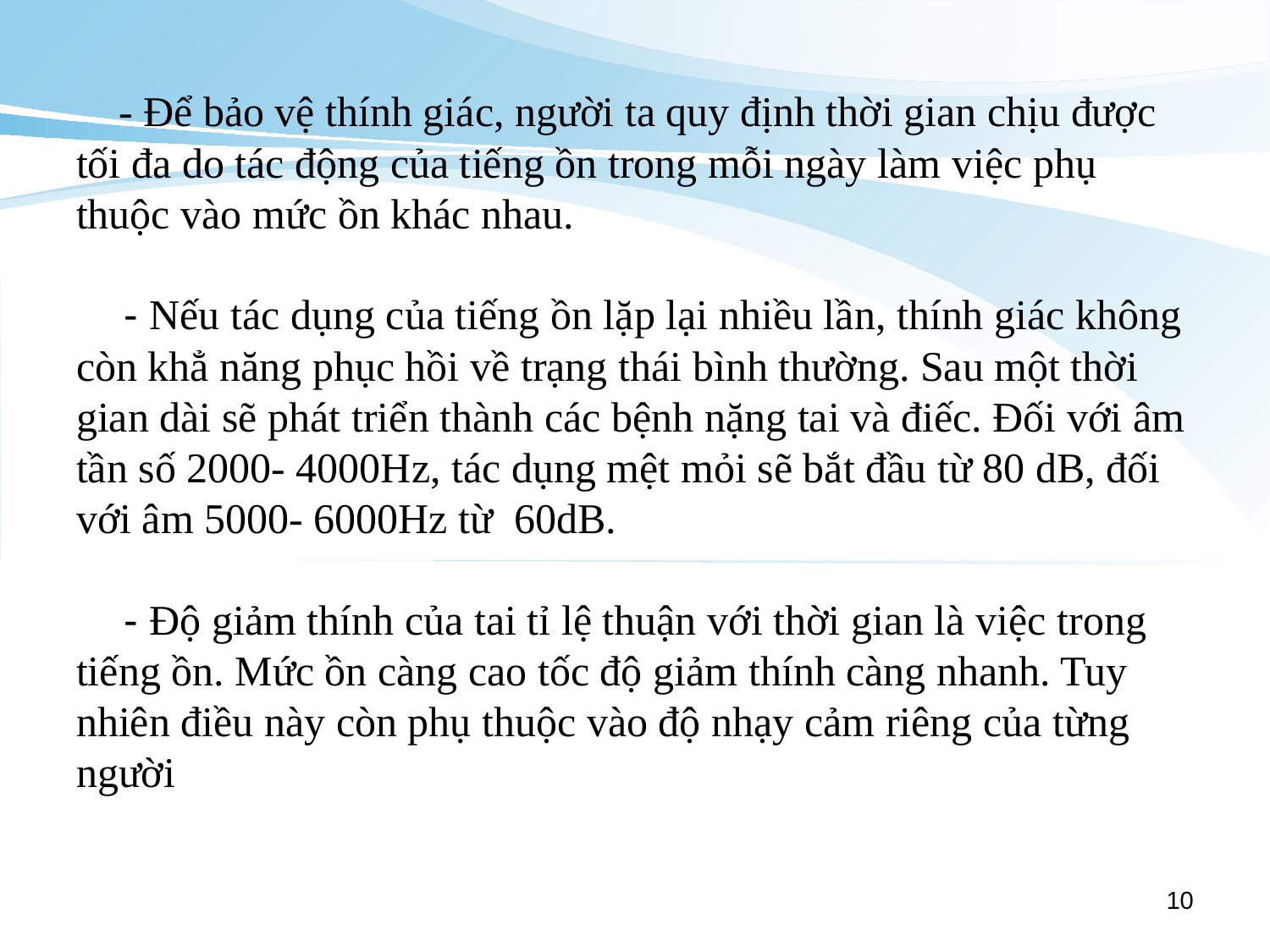

# - Để bảo vệ thính giác, người ta quy định thời gian chịu được tối đa do tác động của tiếng ồn trong mỗi ngày làm việc phụ thuộc vào mức ồn khác nhau. - Nếu tác dụng của tiếng ồn lặp lại nhiều lần, thính giác không còn khẳ năng phục hồi về trạng thái bình thường. Sau một thời gian dài sẽ phát triển thành các bệnh nặng tai và điếc. Đối với âm tần số 2000- 4000Hz, tác dụng mệt mỏi sẽ bắt đầu từ 80 dB, đối với âm 5000- 6000Hz từ  60dB. - Độ giảm thính của tai tỉ lệ thuận với thời gian là việc trong tiếng ồn. Mức ồn càng cao tốc độ giảm thính càng nhanh. Tuy nhiên điều này còn phụ thuộc vào độ nhạy cảm riêng của từng người
10